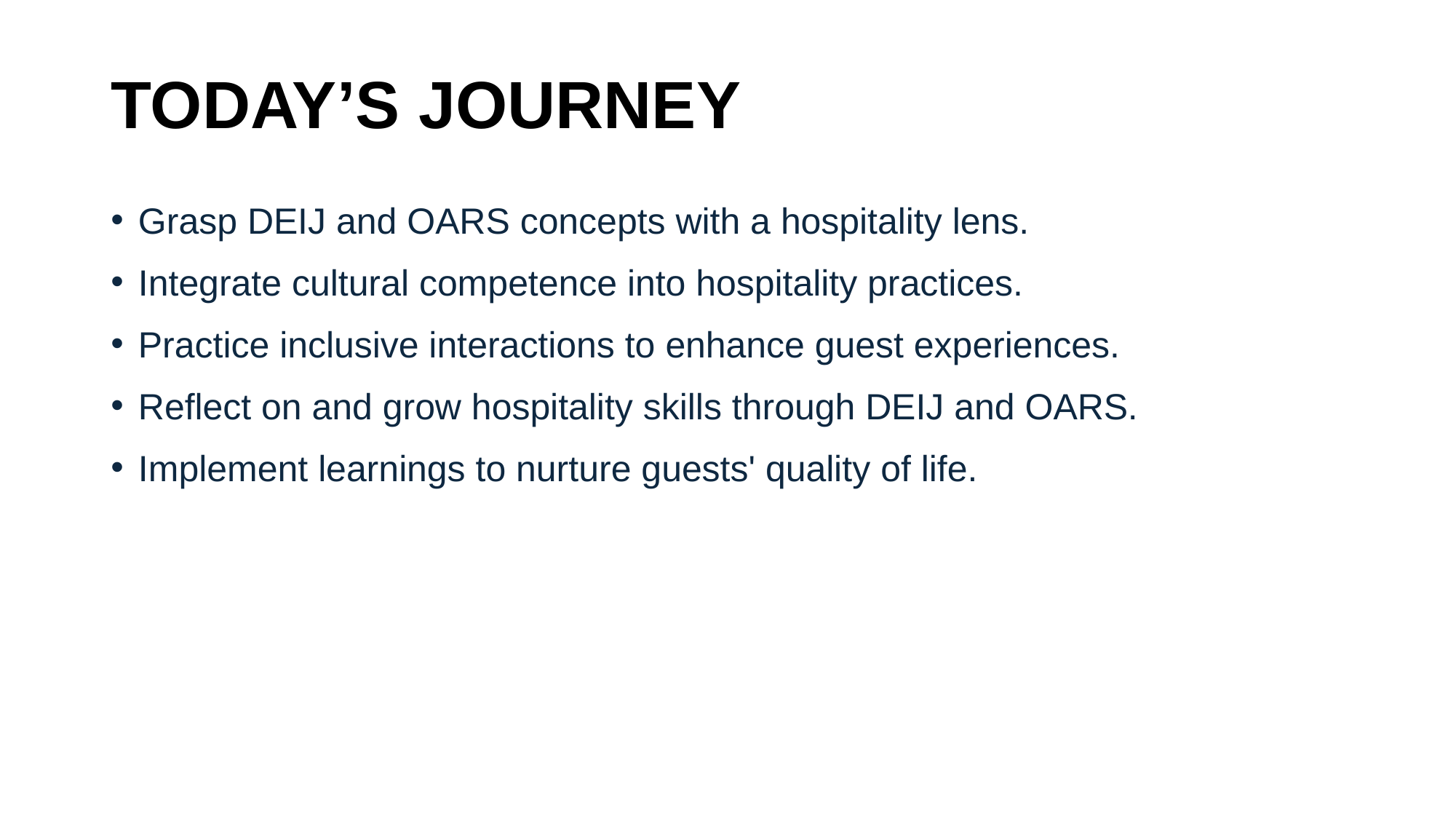

# TODAY’S JOURNEY
Grasp DEIJ and OARS concepts with a hospitality lens.
Integrate cultural competence into hospitality practices.
Practice inclusive interactions to enhance guest experiences.
Reflect on and grow hospitality skills through DEIJ and OARS.
Implement learnings to nurture guests' quality of life.